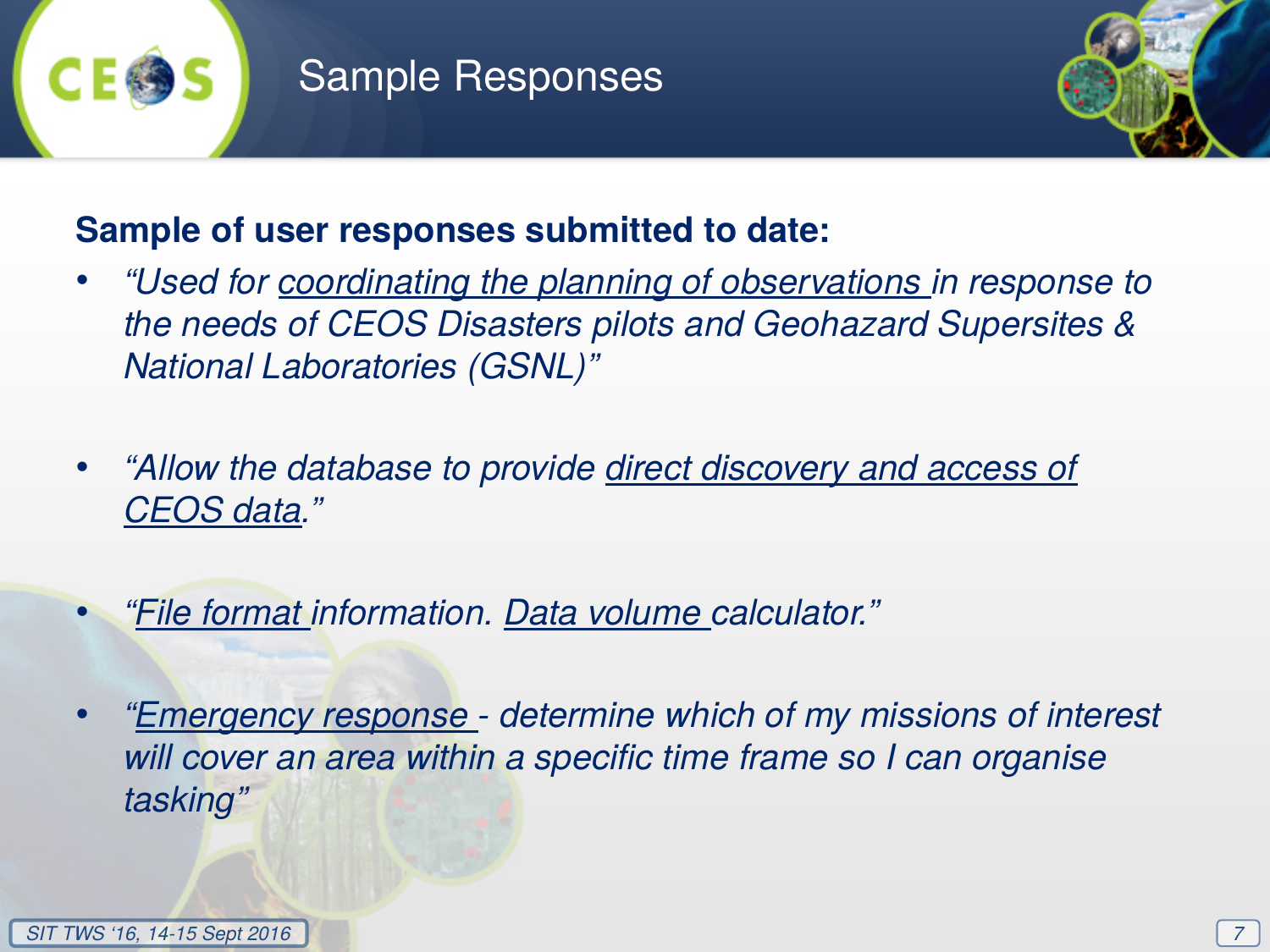

Sample Responses
Sample of user responses submitted to date:
“Used for coordinating the planning of observations in response to the needs of CEOS Disasters pilots and Geohazard Supersites & National Laboratories (GSNL)”

“Allow the database to provide direct discovery and access of CEOS data.”

“File format information. Data volume calculator.”

“Emergency response - determine which of my missions of interest will cover an area within a specific time frame so I can organise tasking”
7